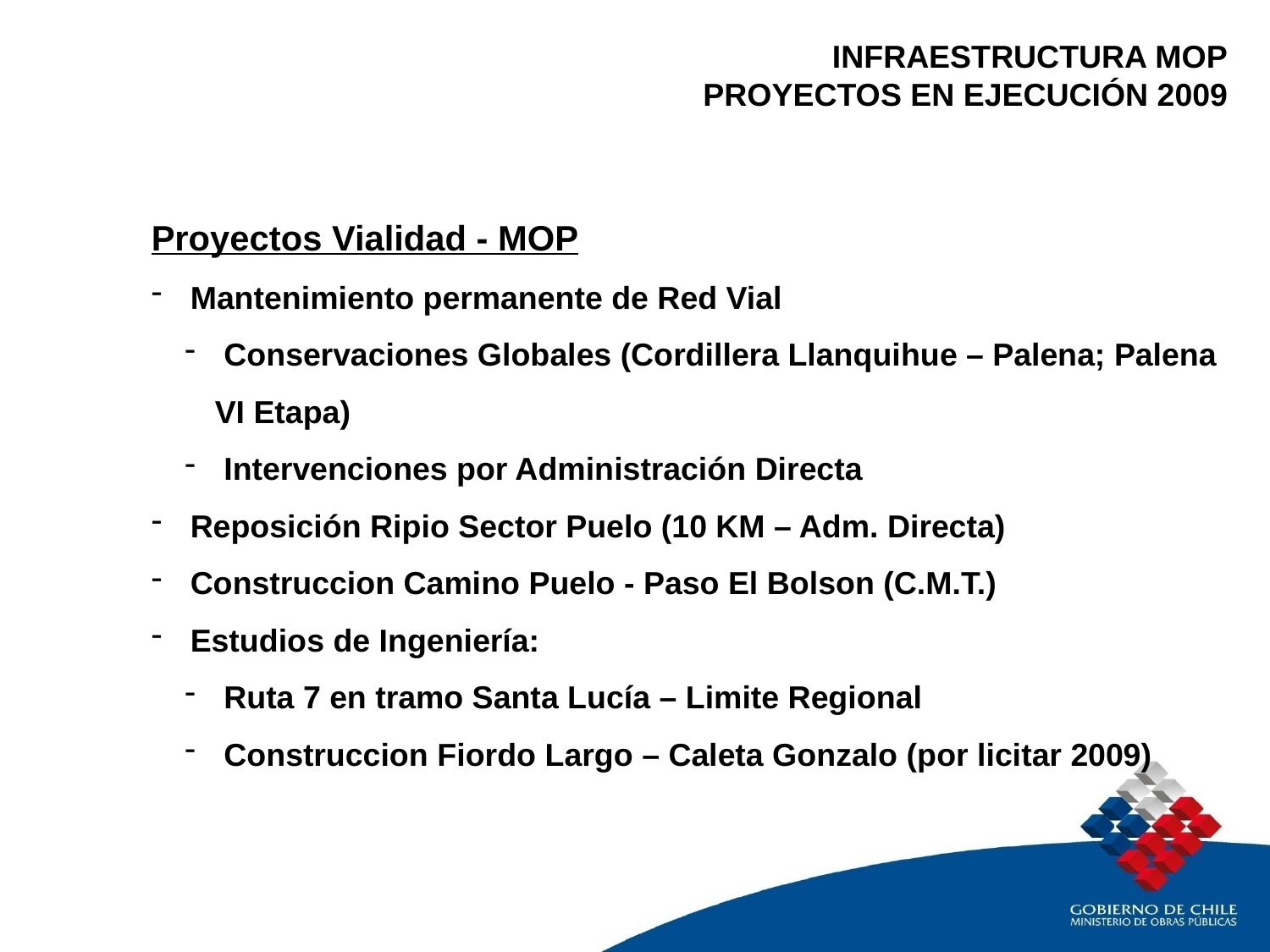

INFRAESTRUCTURA MOP
PROYECTOS EN EJECUCIÓN 2009
Proyectos Vialidad - MOP
 Mantenimiento permanente de Red Vial
 Conservaciones Globales (Cordillera Llanquihue – Palena; Palena VI Etapa)
 Intervenciones por Administración Directa
 Reposición Ripio Sector Puelo (10 KM – Adm. Directa)
 Construccion Camino Puelo - Paso El Bolson (C.M.T.)
 Estudios de Ingeniería:
 Ruta 7 en tramo Santa Lucía – Limite Regional
 Construccion Fiordo Largo – Caleta Gonzalo (por licitar 2009)